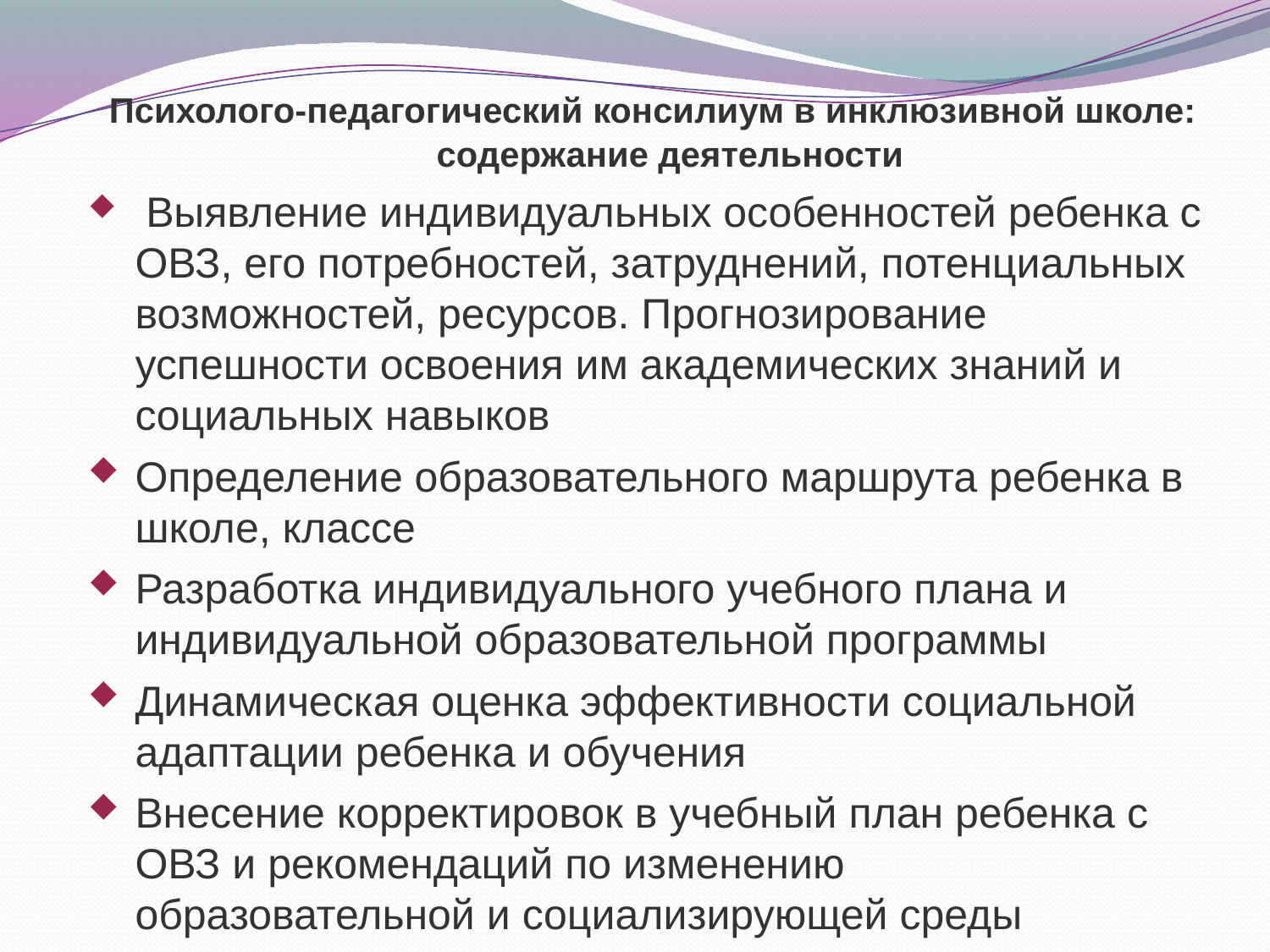

Психолого-педагогический консилиум в инклюзивной школе: содержание деятельности
 Выявление индивидуальных особенностей ребенка с ОВЗ, его потребностей, затруднений, потенциальных возможностей, ресурсов. Прогнозирование успешности освоения им академических знаний и социальных навыков
Определение образовательного маршрута ребенка в школе, классе
Разработка индивидуального учебного плана и индивидуальной образовательной программы
Динамическая оценка эффективности социальной адаптации ребенка и обучения
Внесение корректировок в учебный план ребенка с ОВЗ и рекомендаций по изменению  образовательной и социализирующей среды